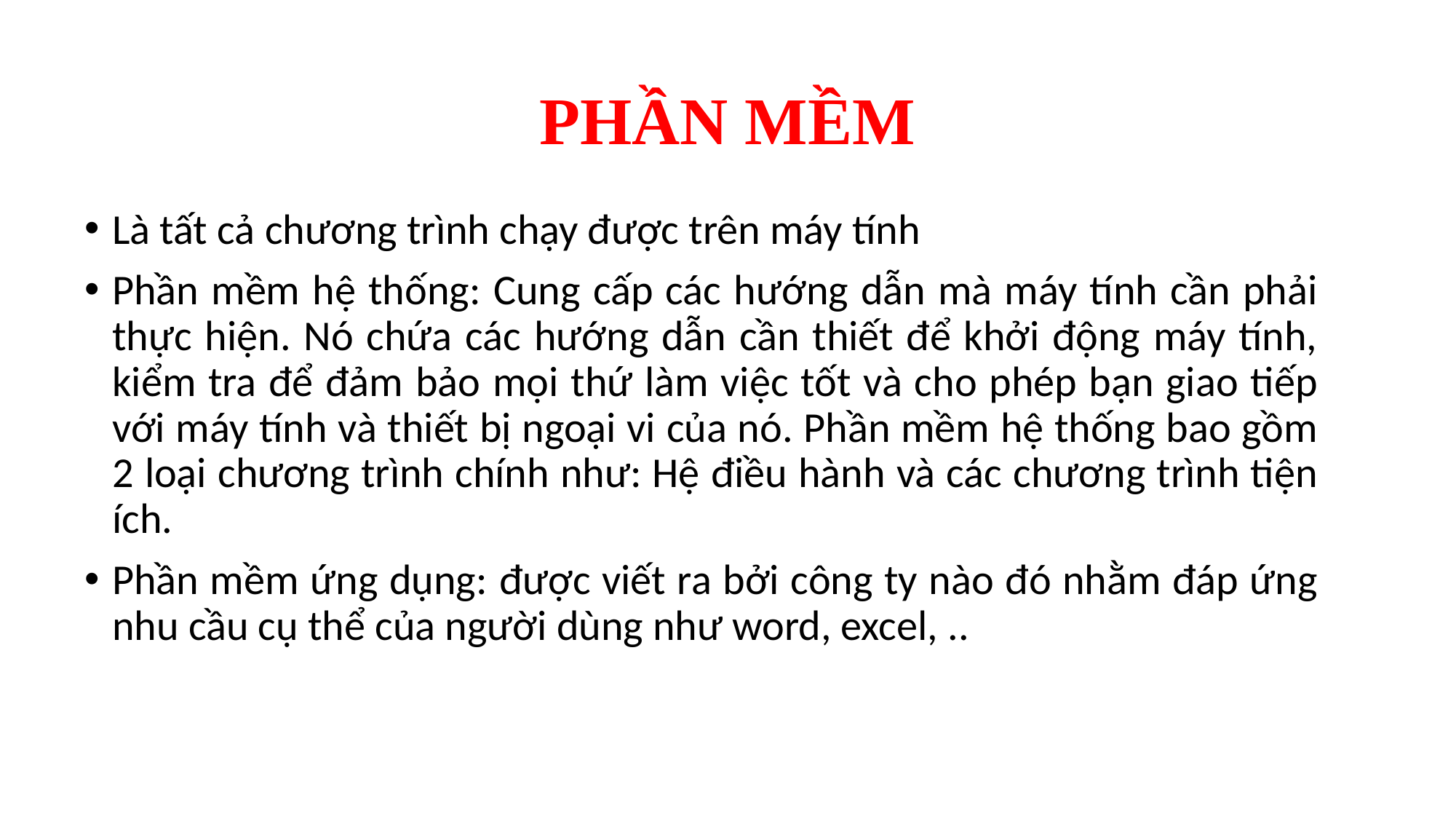

# PHẦN MỀM
Là tất cả chương trình chạy được trên máy tính
Phần mềm hệ thống: Cung cấp các hướng dẫn mà máy tính cần phải thực hiện. Nó chứa các hướng dẫn cần thiết để khởi động máy tính, kiểm tra để đảm bảo mọi thứ làm việc tốt và cho phép bạn giao tiếp với máy tính và thiết bị ngoại vi của nó. Phần mềm hệ thống bao gồm 2 loại chương trình chính như: Hệ điều hành và các chương trình tiện ích.
Phần mềm ứng dụng: được viết ra bởi công ty nào đó nhằm đáp ứng nhu cầu cụ thể của người dùng như word, excel, ..